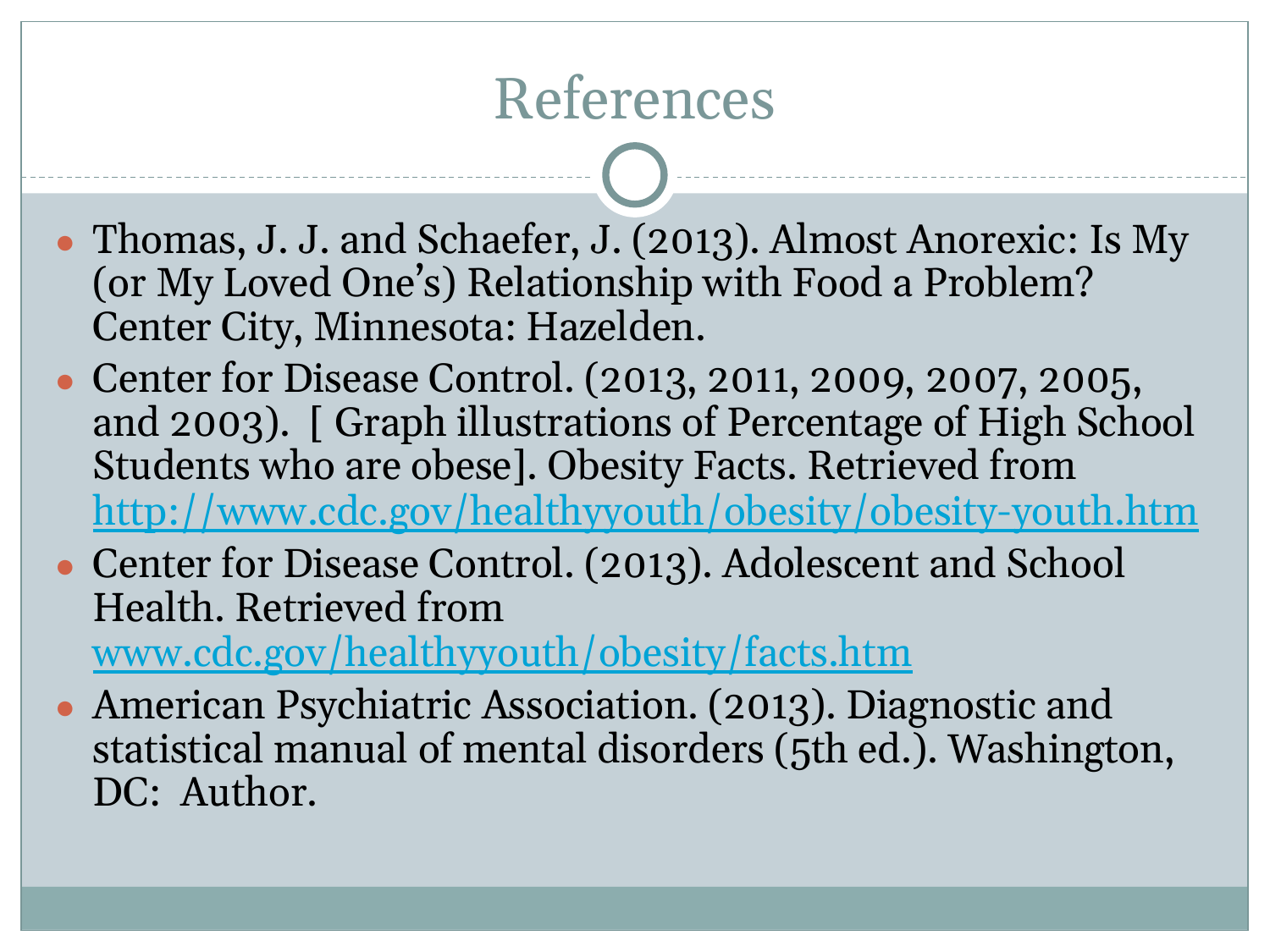

# References
Thomas, J. J. and Schaefer, J. (2013). Almost Anorexic: Is My (or My Loved One’s) Relationship with Food a Problem? Center City, Minnesota: Hazelden.
Center for Disease Control. (2013, 2011, 2009, 2007, 2005, and 2003).  [ Graph illustrations of Percentage of High School Students who are obese]. Obesity Facts. Retrieved from http://www.cdc.gov/healthyyouth/obesity/obesity-youth.htm
Center for Disease Control. (2013). Adolescent and School Health. Retrieved from www.cdc.gov/healthyyouth/obesity/facts.htm
American Psychiatric Association. (2013). Diagnostic and statistical manual of mental disorders (5th ed.). Washington, DC:  Author.